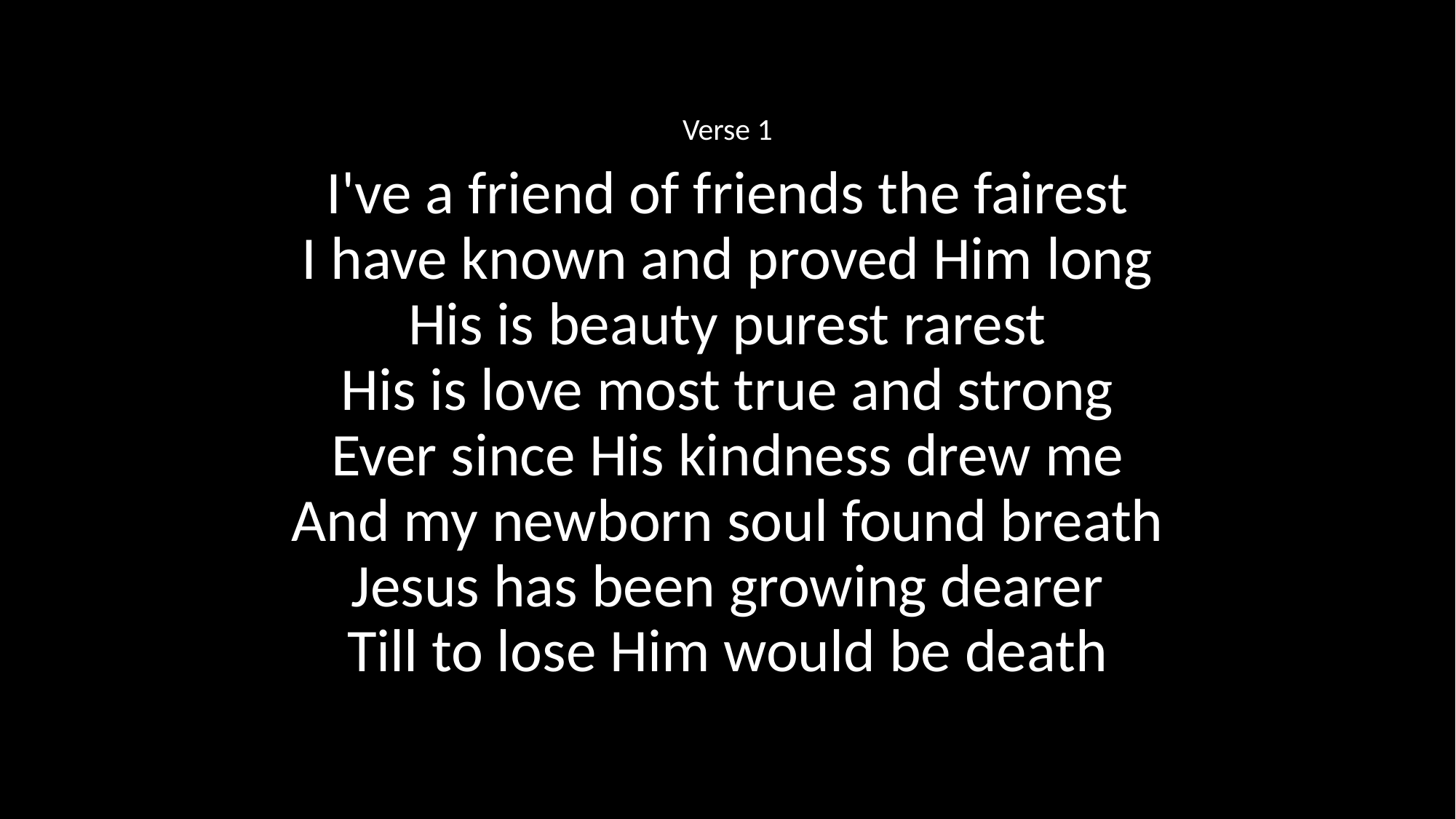

Verse 1
I've a friend of friends the fairest
I have known and proved Him long
His is beauty purest rarest
His is love most true and strong
Ever since His kindness drew me
And my newborn soul found breath
Jesus has been growing dearer
Till to lose Him would be death